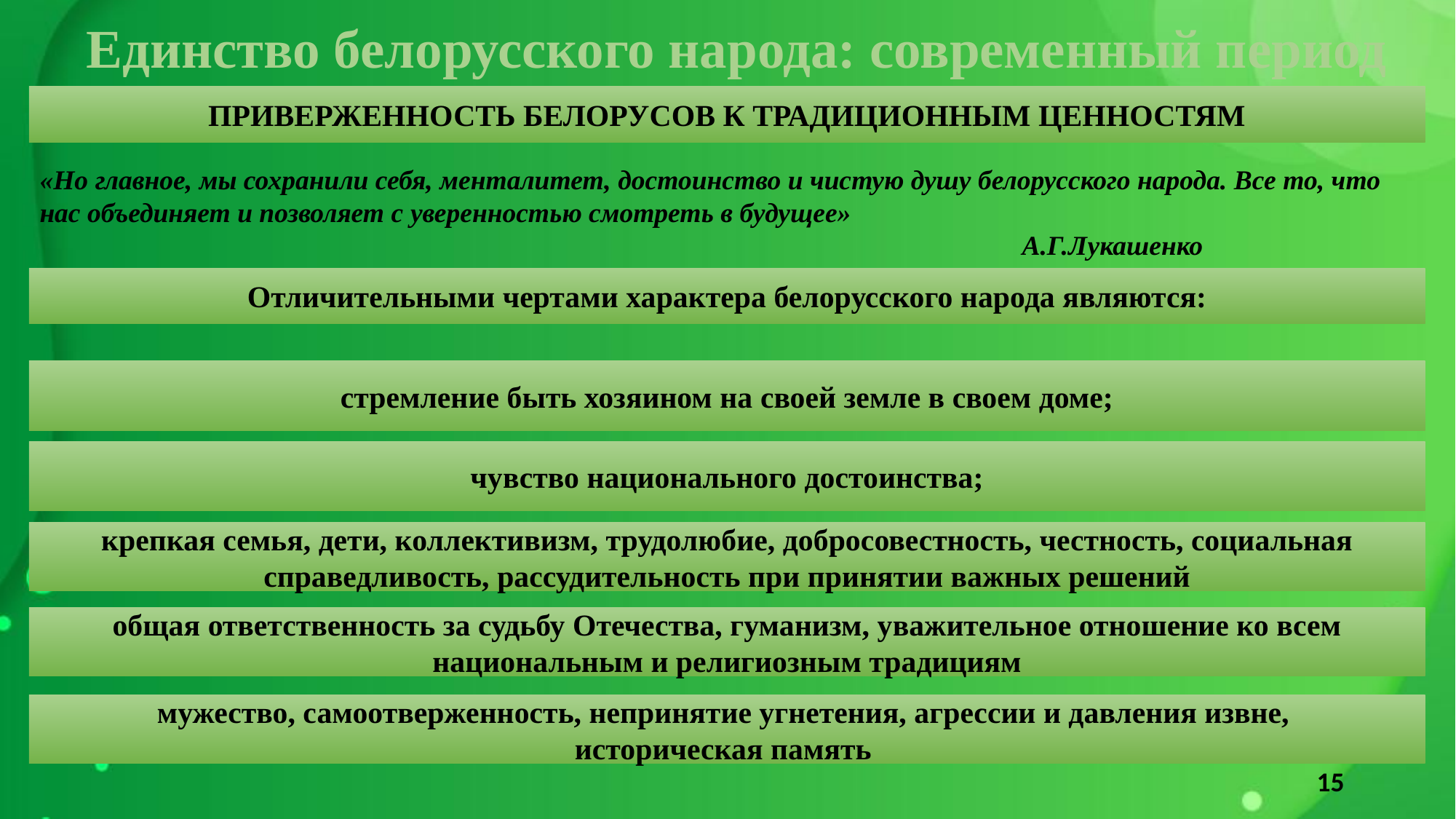

# Единство белорусского народа: современный период
ПРИВЕРЖЕННОСТЬ БЕЛОРУСОВ К ТРАДИЦИОННЫМ ЦЕННОСТЯМ
«Но главное, мы сохранили себя, менталитет, достоинство и чистую душу белорусского народа. Все то, что нас объединяет и позволяет с уверенностью смотреть в будущее»
									А.Г.Лукашенко
Отличительными чертами характера белорусского народа являются:
стремление быть хозяином на своей земле в своем доме;
чувство национального достоинства;
крепкая семья, дети, коллективизм, трудолюбие, добросовестность, честность, социальная справедливость, рассудительность при принятии важных решений
общая ответственность за судьбу Отечества, гуманизм, уважительное отношение ко всем национальным и религиозным традициям
мужество, самоотверженность, непринятие угнетения, агрессии и давления извне,
историческая память
15